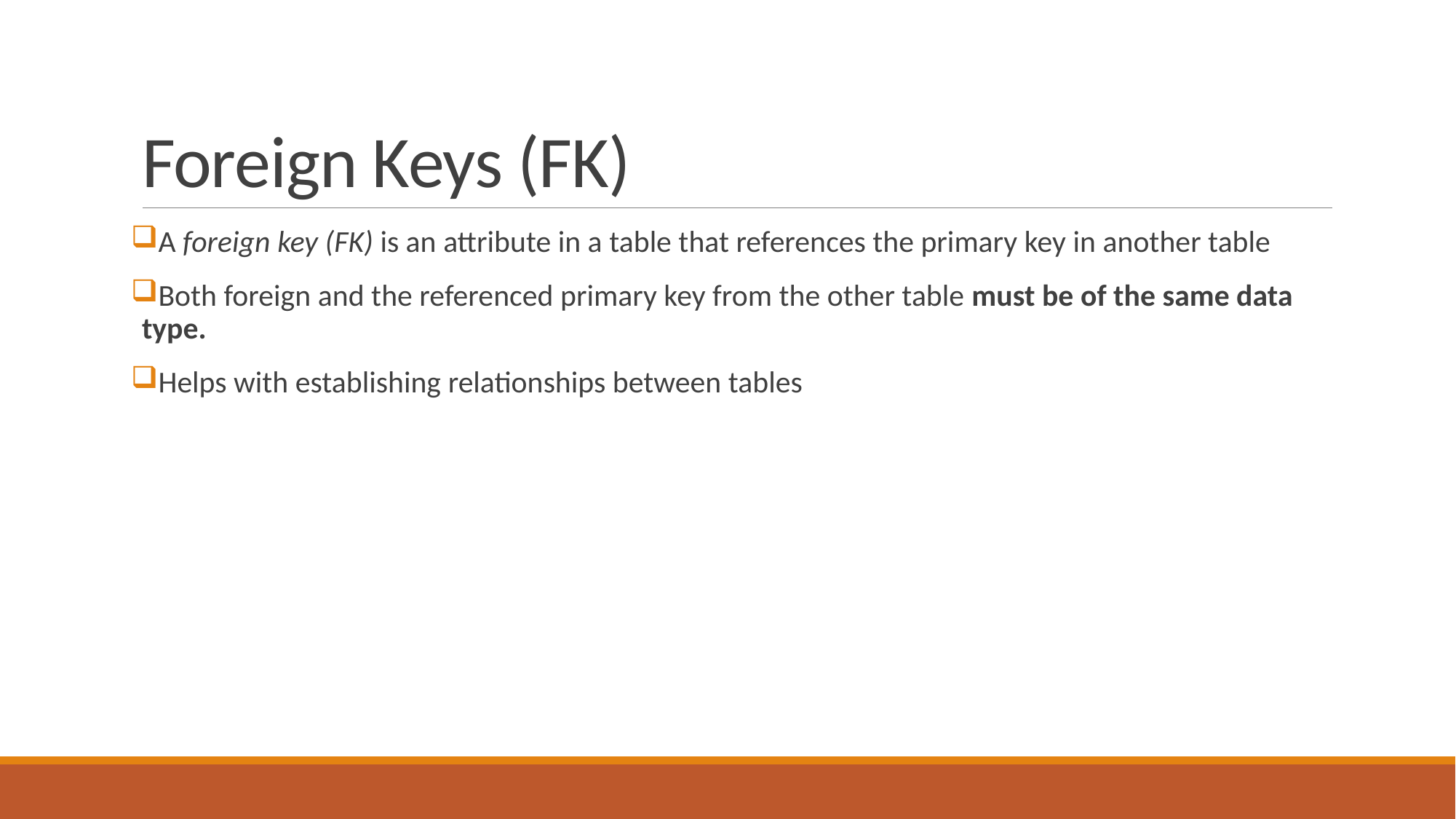

# Foreign Keys (FK)
A foreign key (FK) is an attribute in a table that references the primary key in another table
Both foreign and the referenced primary key from the other table must be of the same data type.
Helps with establishing relationships between tables